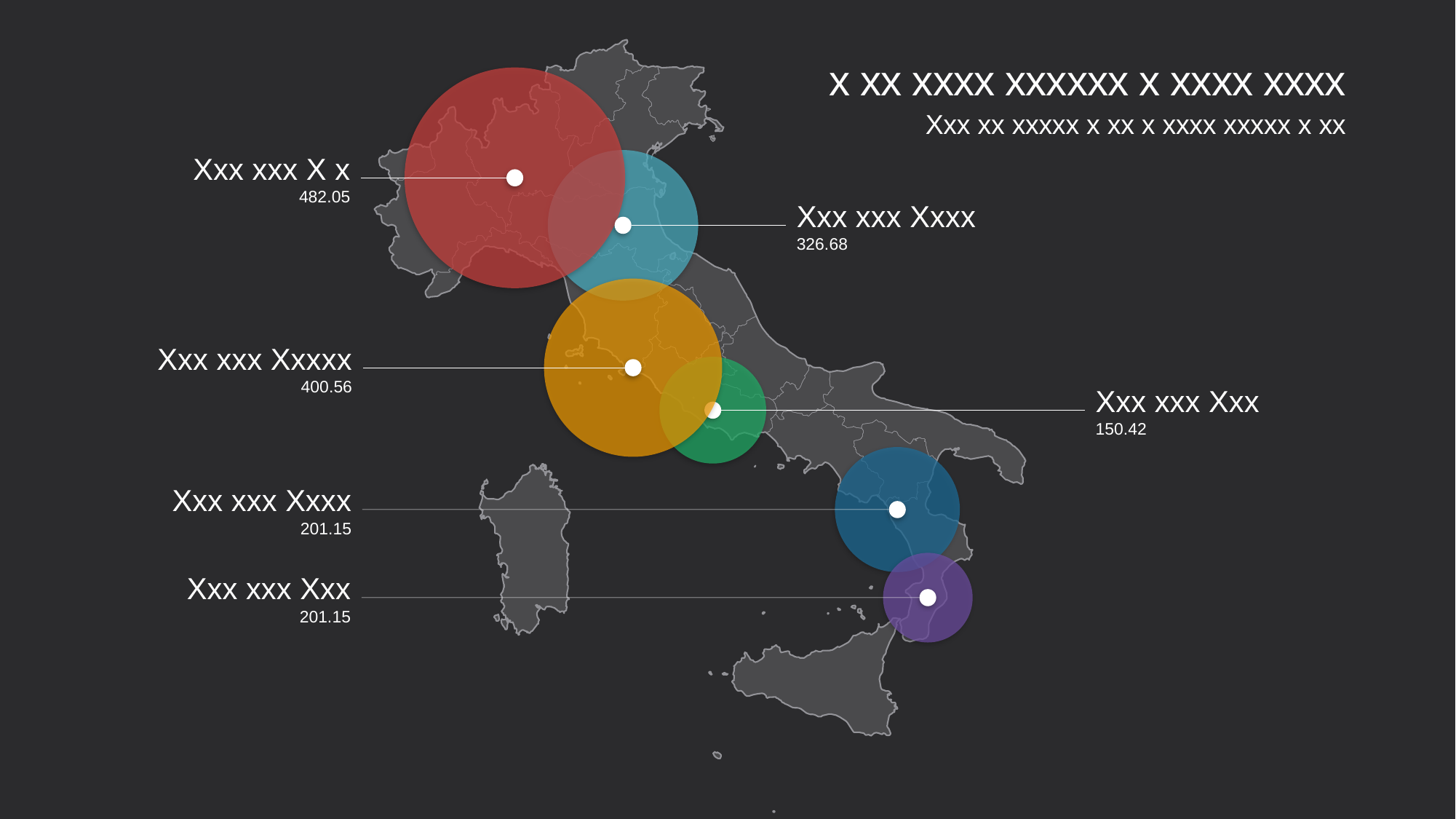

# x xx xxxx xxxxxx x xxxx xxxx

Xxx xx xxxxx x xx x xxxx xxxxx x xx
Xxx xxx X x
482.05

Xxx xxx Xxxx
326.68

Xxx xxx Xxxxx
400.56

Xxx xxx Xxx
150.42

Xxx xxx Xxxx
201.15

Xxx xxx Xxx
201.15